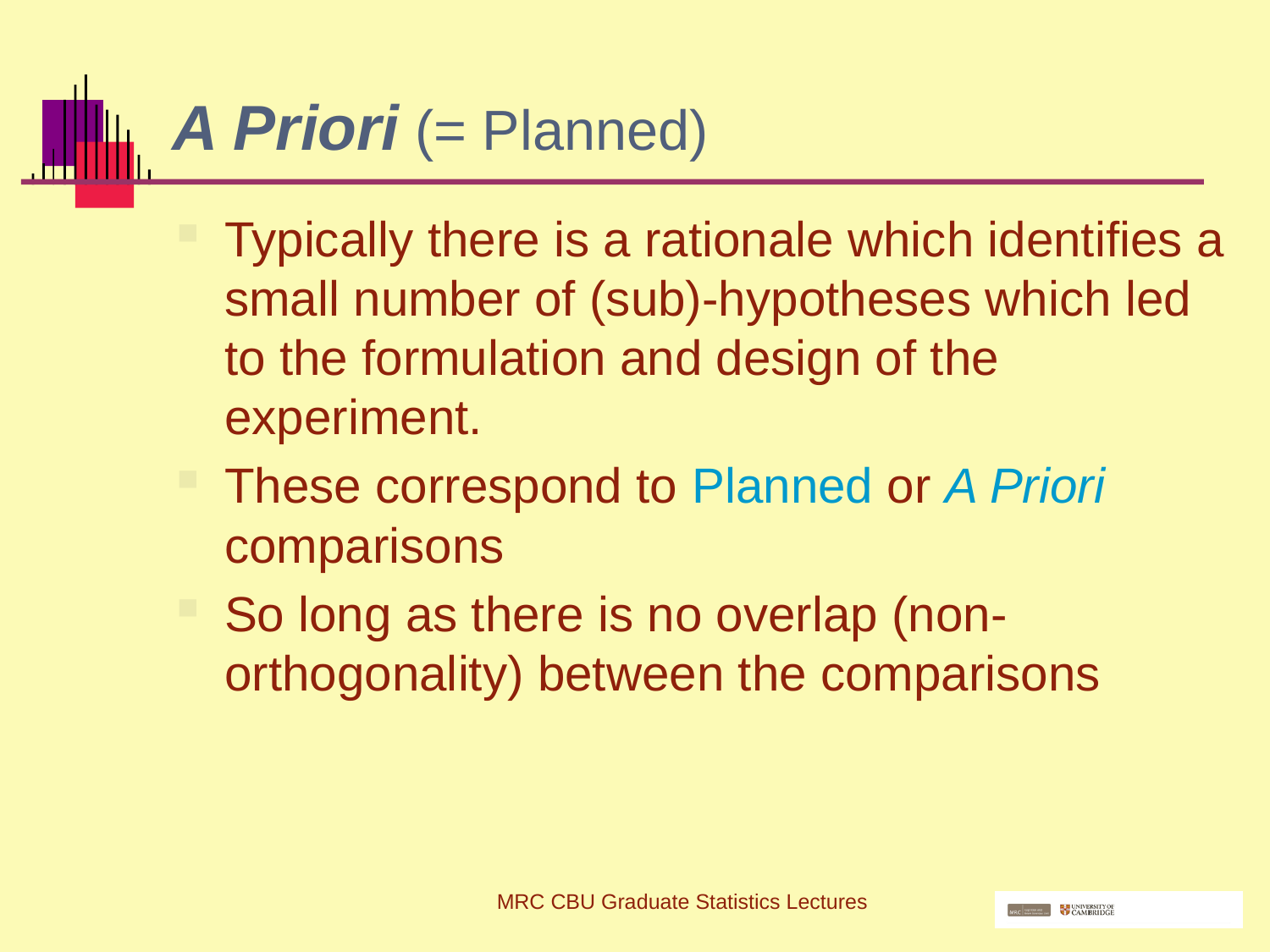

# A Priori (= Planned)
Typically there is a rationale which identifies a small number of (sub)-hypotheses which led to the formulation and design of the experiment.
These correspond to Planned or A Priori comparisons
So long as there is no overlap (non-orthogonality) between the comparisons

MRC CBU Graduate Statistics Lectures